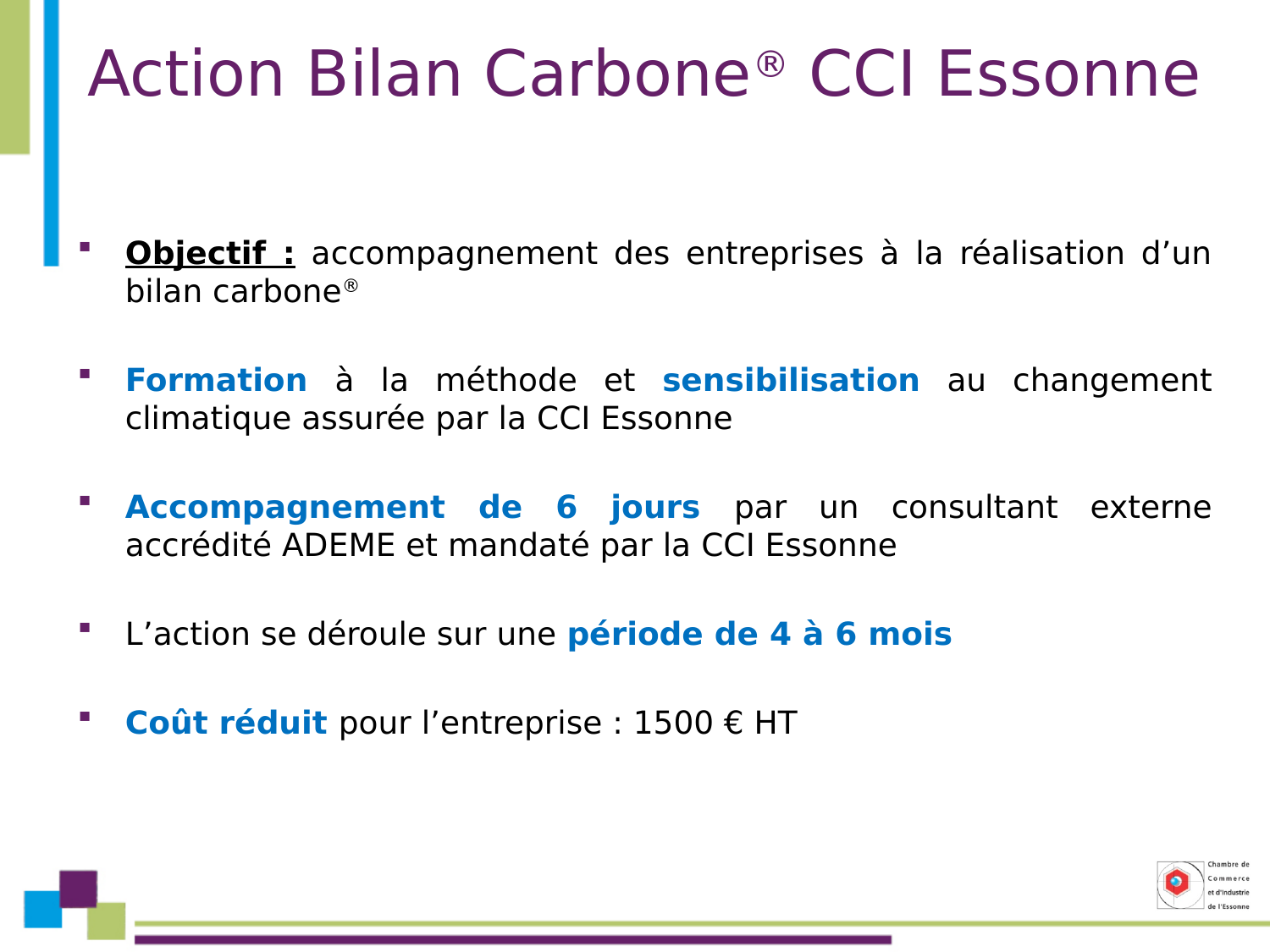

# Action Bilan Carbone® CCI Essonne
Objectif : accompagnement des entreprises à la réalisation d’un bilan carbone®

Formation à la méthode et sensibilisation au changement climatique assurée par la CCI Essonne

Accompagnement de 6 jours par un consultant externe accrédité ADEME et mandaté par la CCI Essonne

L’action se déroule sur une période de 4 à 6 mois

Coût réduit pour l’entreprise : 1500 € HT